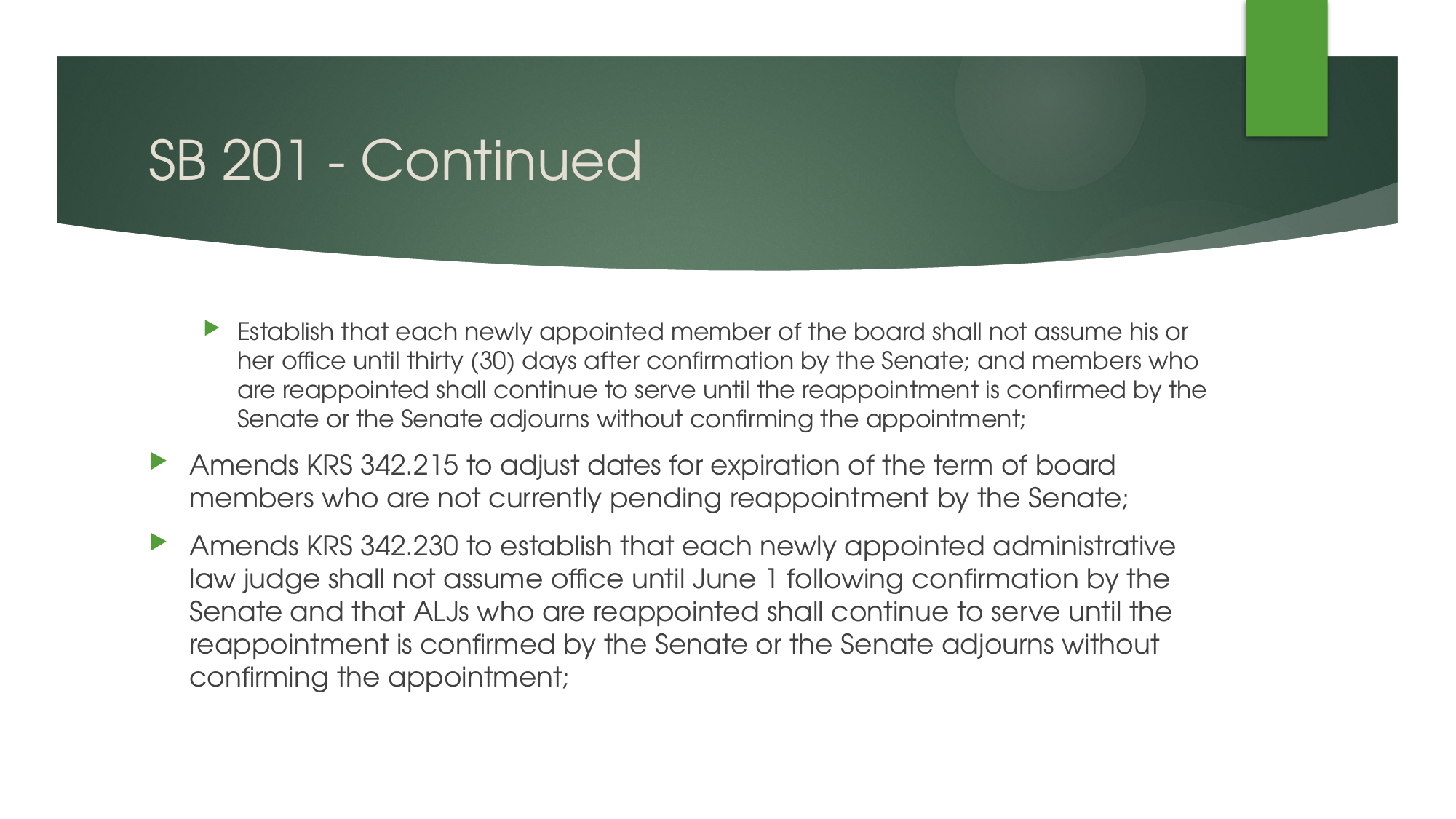

# SB 201 - Continued
Establish that each newly appointed member of the board shall not assume his or her office until thirty (30) days after confirmation by the Senate; and members who are reappointed shall continue to serve until the reappointment is confirmed by the Senate or the Senate adjourns without confirming the appointment;
Amends KRS 342.215 to adjust dates for expiration of the term of board members who are not currently pending reappointment by the Senate;
Amends KRS 342.230 to establish that each newly appointed administrative law judge shall not assume office until June 1 following confirmation by the Senate and that ALJs who are reappointed shall continue to serve until the reappointment is confirmed by the Senate or the Senate adjourns without confirming the appointment;